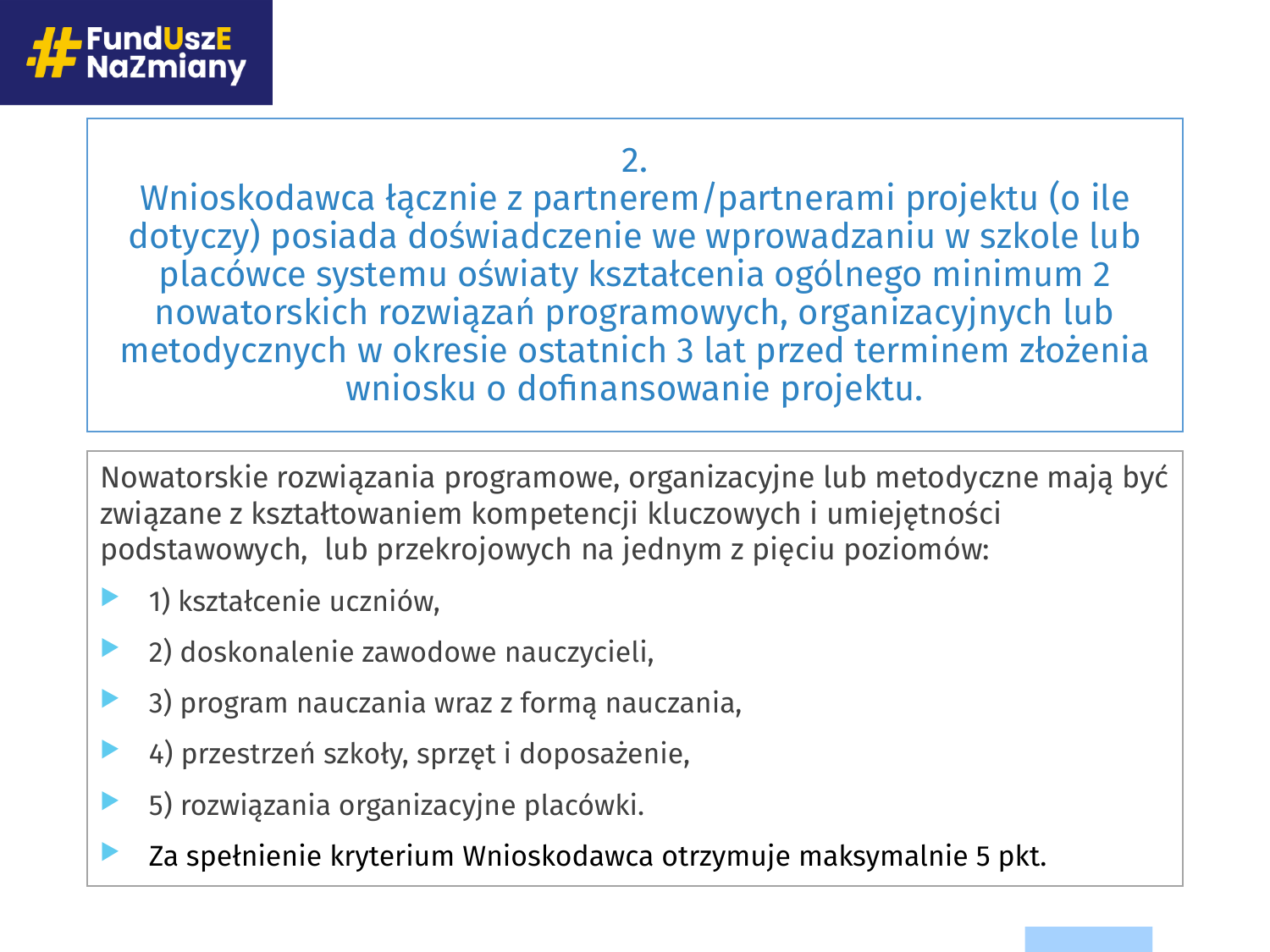

# 2. Wnioskodawca łącznie z partnerem/partnerami projektu (o ile dotyczy) posiada doświadczenie we wprowadzaniu w szkole lub placówce systemu oświaty kształcenia ogólnego minimum 2 nowatorskich rozwiązań programowych, organizacyjnych lub metodycznych w okresie ostatnich 3 lat przed terminem złożenia wniosku o dofinansowanie projektu.
Nowatorskie rozwiązania programowe, organizacyjne lub metodyczne mają być związane z kształtowaniem kompetencji kluczowych i umiejętności podstawowych,  lub przekrojowych na jednym z pięciu poziomów:
1) kształcenie uczniów,
2) doskonalenie zawodowe nauczycieli,
3) program nauczania wraz z formą nauczania,
4) przestrzeń szkoły, sprzęt i doposażenie,
5) rozwiązania organizacyjne placówki.
Za spełnienie kryterium Wnioskodawca otrzymuje maksymalnie 5 pkt.